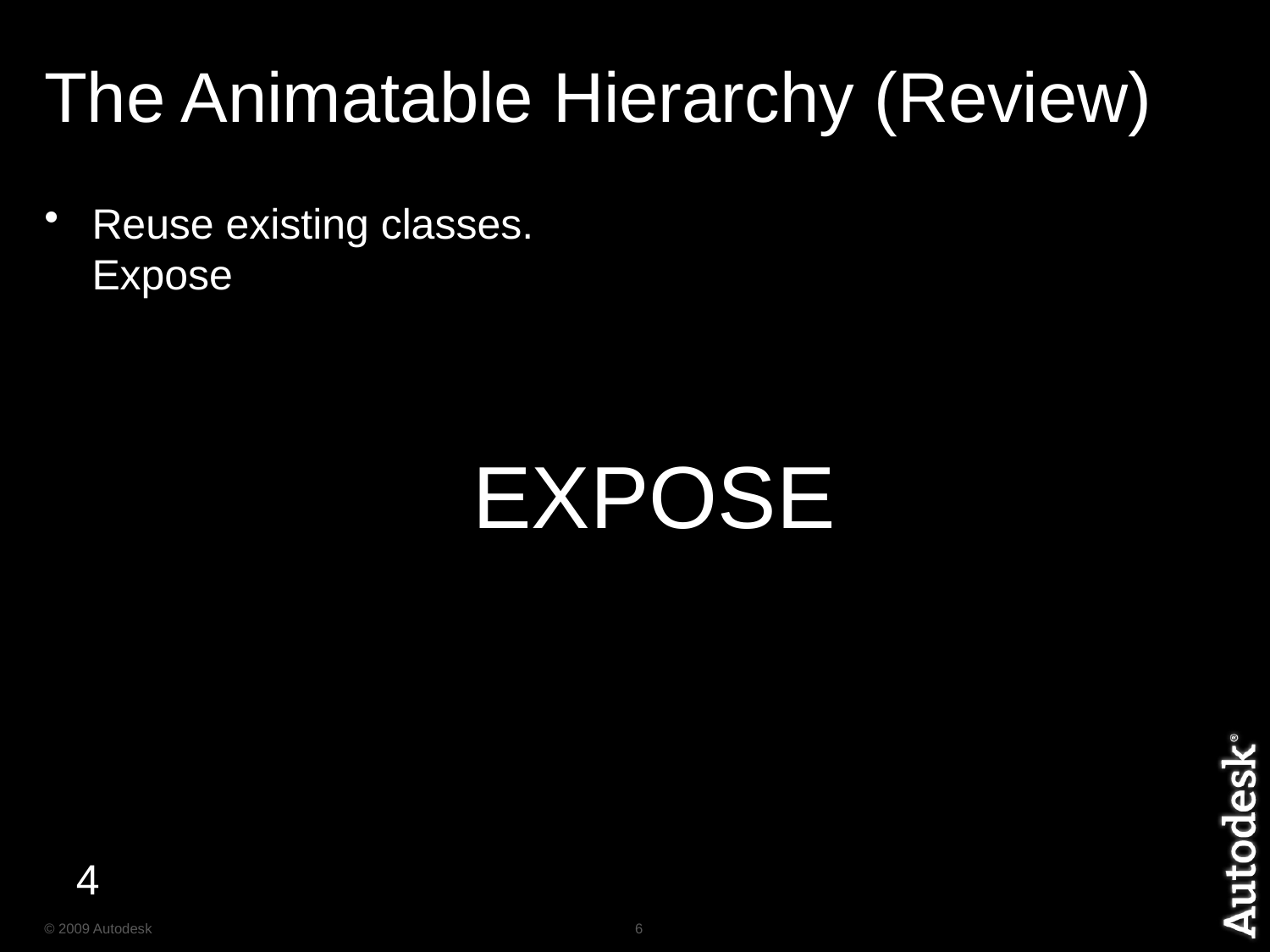

# The Animatable Hierarchy (Review)
Reuse existing classes.
Expose

		EXPOSE

4